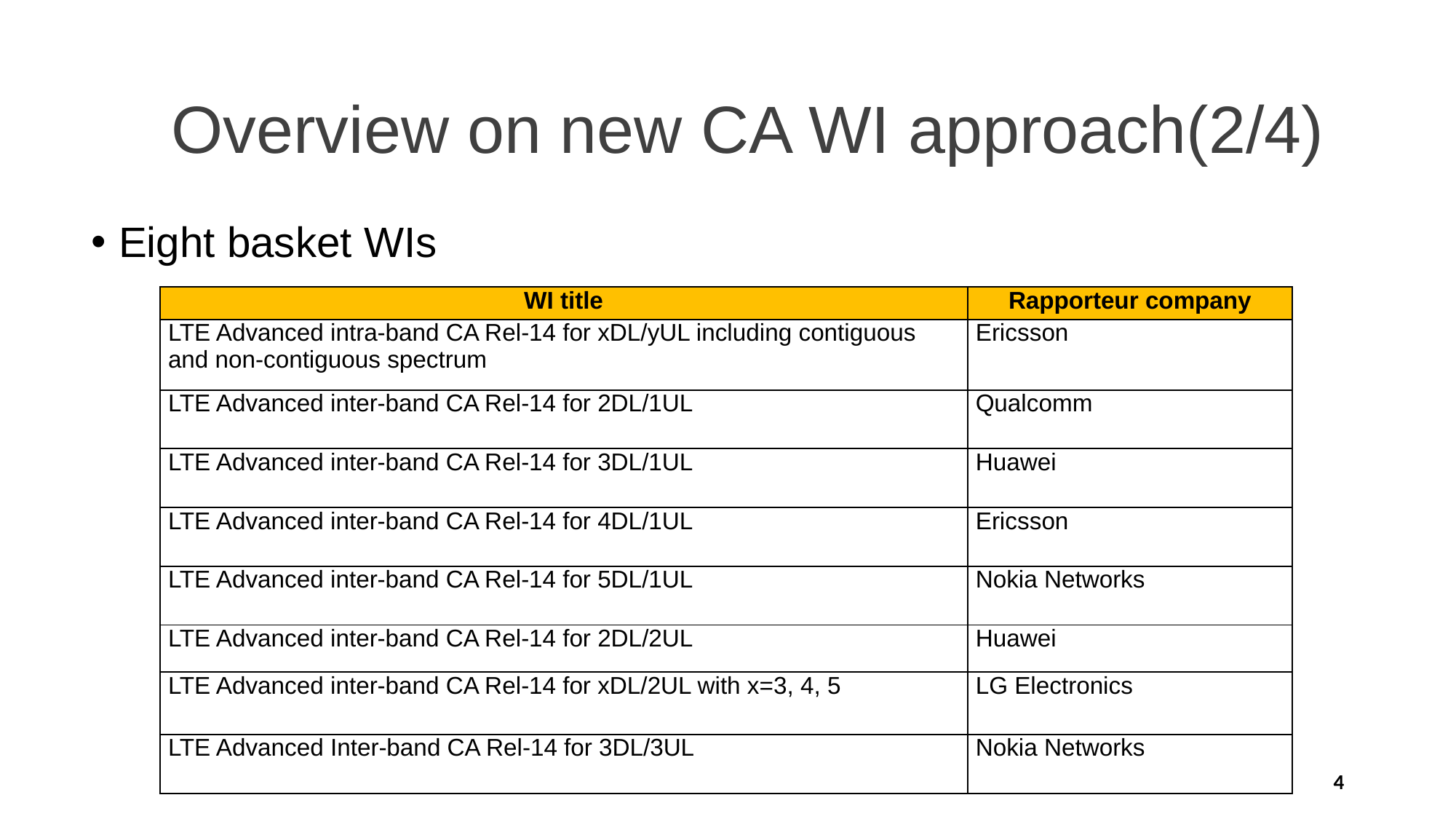

# Overview on new CA WI approach(2/4)
Eight basket WIs

| WI title | Rapporteur company |
| --- | --- |
| LTE Advanced intra-band CA Rel-14 for xDL/yUL including contiguous and non-contiguous spectrum | Ericsson |
| LTE Advanced inter-band CA Rel-14 for 2DL/1UL | Qualcomm |
| LTE Advanced inter-band CA Rel-14 for 3DL/1UL | Huawei |
| LTE Advanced inter-band CA Rel-14 for 4DL/1UL | Ericsson |
| LTE Advanced inter-band CA Rel-14 for 5DL/1UL | Nokia Networks |
| LTE Advanced inter-band CA Rel-14 for 2DL/2UL | Huawei |
| LTE Advanced inter-band CA Rel-14 for xDL/2UL with x=3, 4, 5 | LG Electronics |
| LTE Advanced Inter-band CA Rel-14 for 3DL/3UL | Nokia Networks |
4